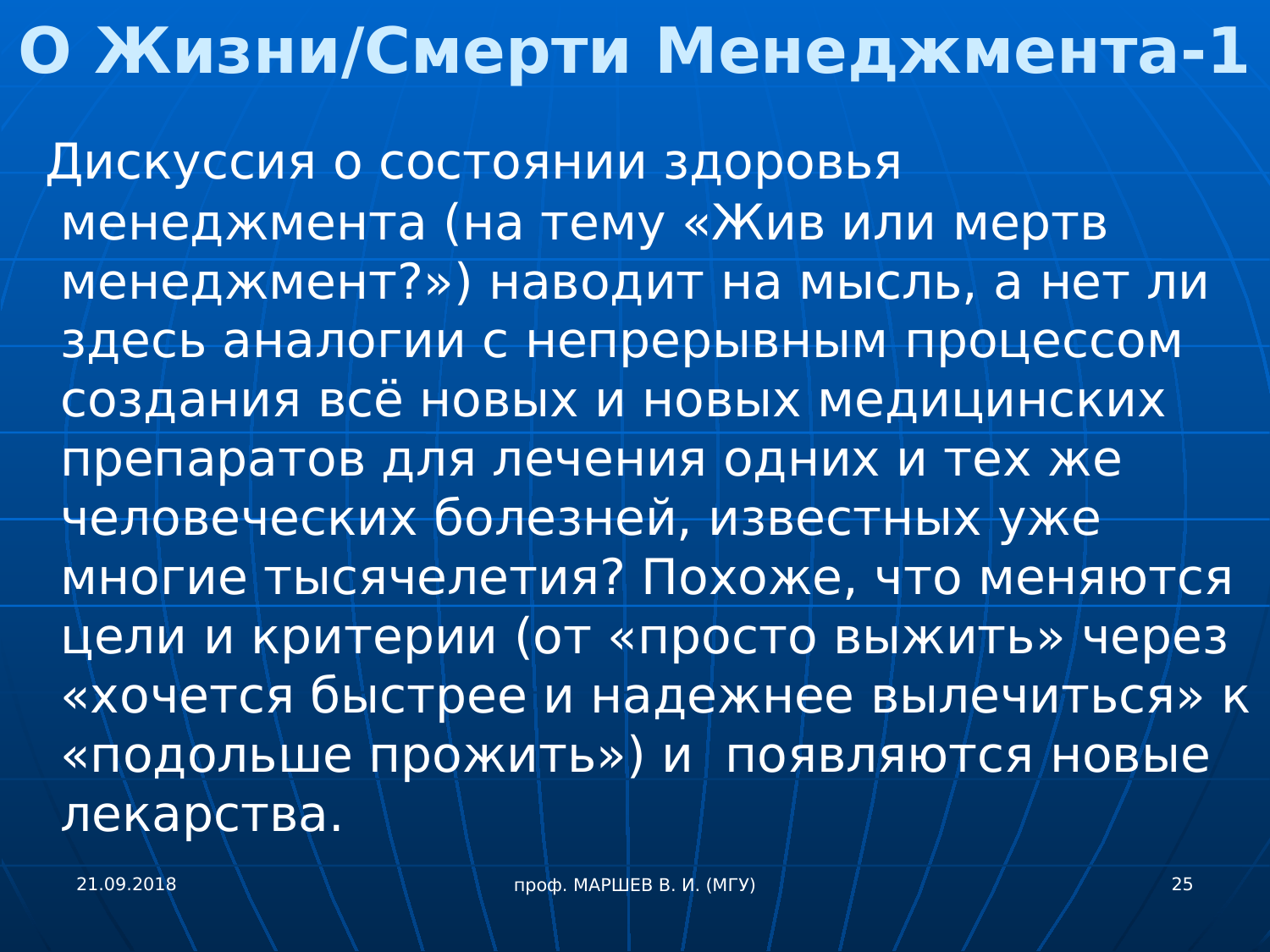

# О Жизни/Смерти Менеджмента-1
  Дискуссия о состоянии здоровья менеджмента (на тему «Жив или мертв менеджмент?») наводит на мысль, а нет ли здесь аналогии с непрерывным процессом создания всё новых и новых медицинских препаратов для лечения одних и тех же человеческих болезней, известных уже многие тысячелетия? Похоже, что меняются цели и критерии (от «просто выжить» через «хочется быстрее и надежнее вылечиться» к «подольше прожить») и  появляются новые лекарства.
21.09.2018
25
проф. МАРШЕВ В. И. (МГУ)